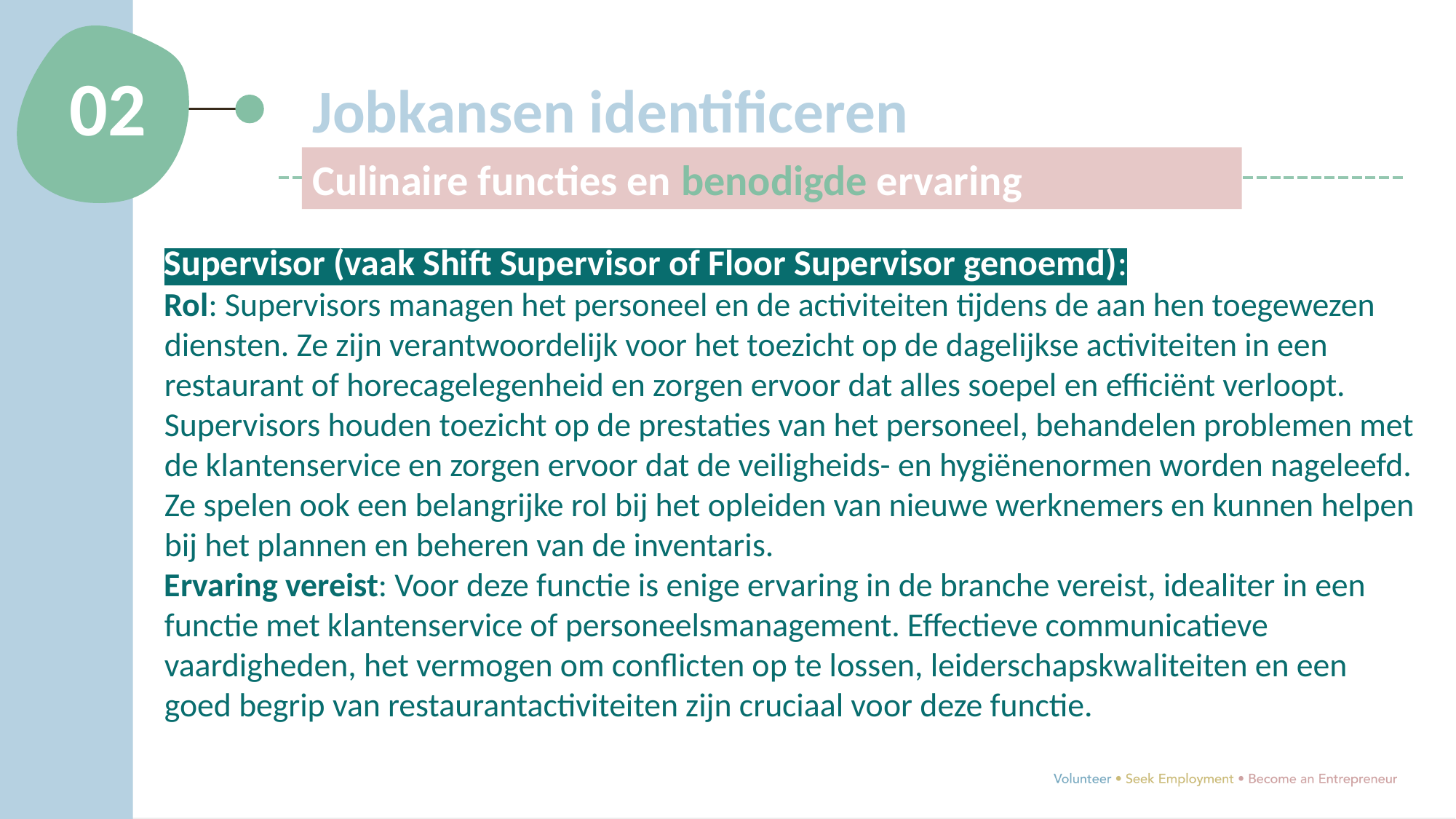

02
Jobkansen identificeren

Culinaire functies en benodigde ervaring
Supervisor (vaak Shift Supervisor of Floor Supervisor genoemd):
Rol: Supervisors managen het personeel en de activiteiten tijdens de aan hen toegewezen diensten. Ze zijn verantwoordelijk voor het toezicht op de dagelijkse activiteiten in een restaurant of horecagelegenheid en zorgen ervoor dat alles soepel en efficiënt verloopt. Supervisors houden toezicht op de prestaties van het personeel, behandelen problemen met de klantenservice en zorgen ervoor dat de veiligheids- en hygiënenormen worden nageleefd. Ze spelen ook een belangrijke rol bij het opleiden van nieuwe werknemers en kunnen helpen bij het plannen en beheren van de inventaris.
Ervaring vereist: Voor deze functie is enige ervaring in de branche vereist, idealiter in een functie met klantenservice of personeelsmanagement. Effectieve communicatieve vaardigheden, het vermogen om conflicten op te lossen, leiderschapskwaliteiten en een goed begrip van restaurantactiviteiten zijn cruciaal voor deze functie.